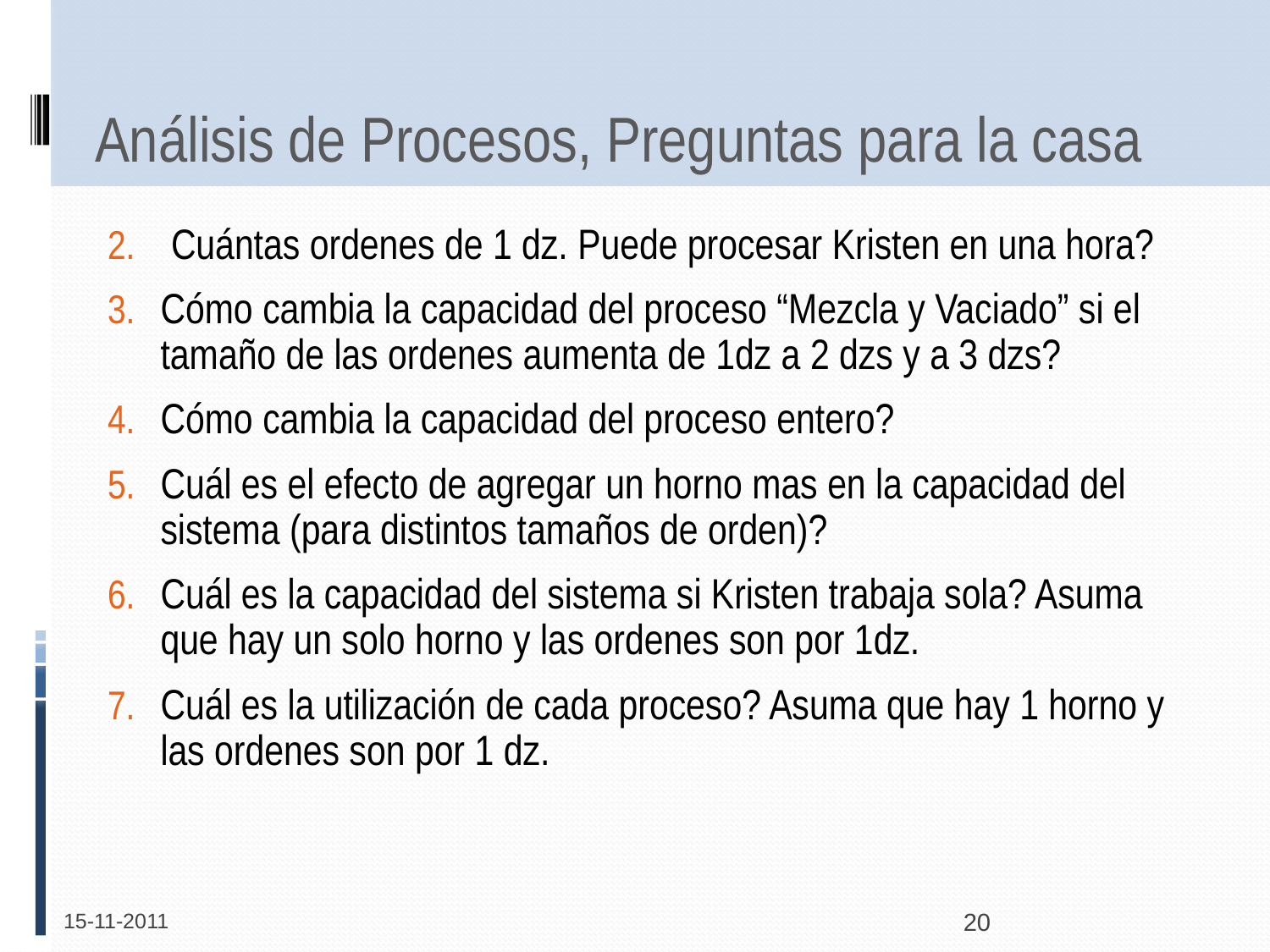

# Análisis de Procesos, Preguntas para la casa
Cuántas ordenes de 1 dz. Puede procesar Kristen en una hora?
Cómo cambia la capacidad del proceso “Mezcla y Vaciado” si el tamaño de las ordenes aumenta de 1dz a 2 dzs y a 3 dzs?
Cómo cambia la capacidad del proceso entero?
Cuál es el efecto de agregar un horno mas en la capacidad del sistema (para distintos tamaños de orden)?
Cuál es la capacidad del sistema si Kristen trabaja sola? Asuma que hay un solo horno y las ordenes son por 1dz.
Cuál es la utilización de cada proceso? Asuma que hay 1 horno y las ordenes son por 1 dz.

15-11-2011
20